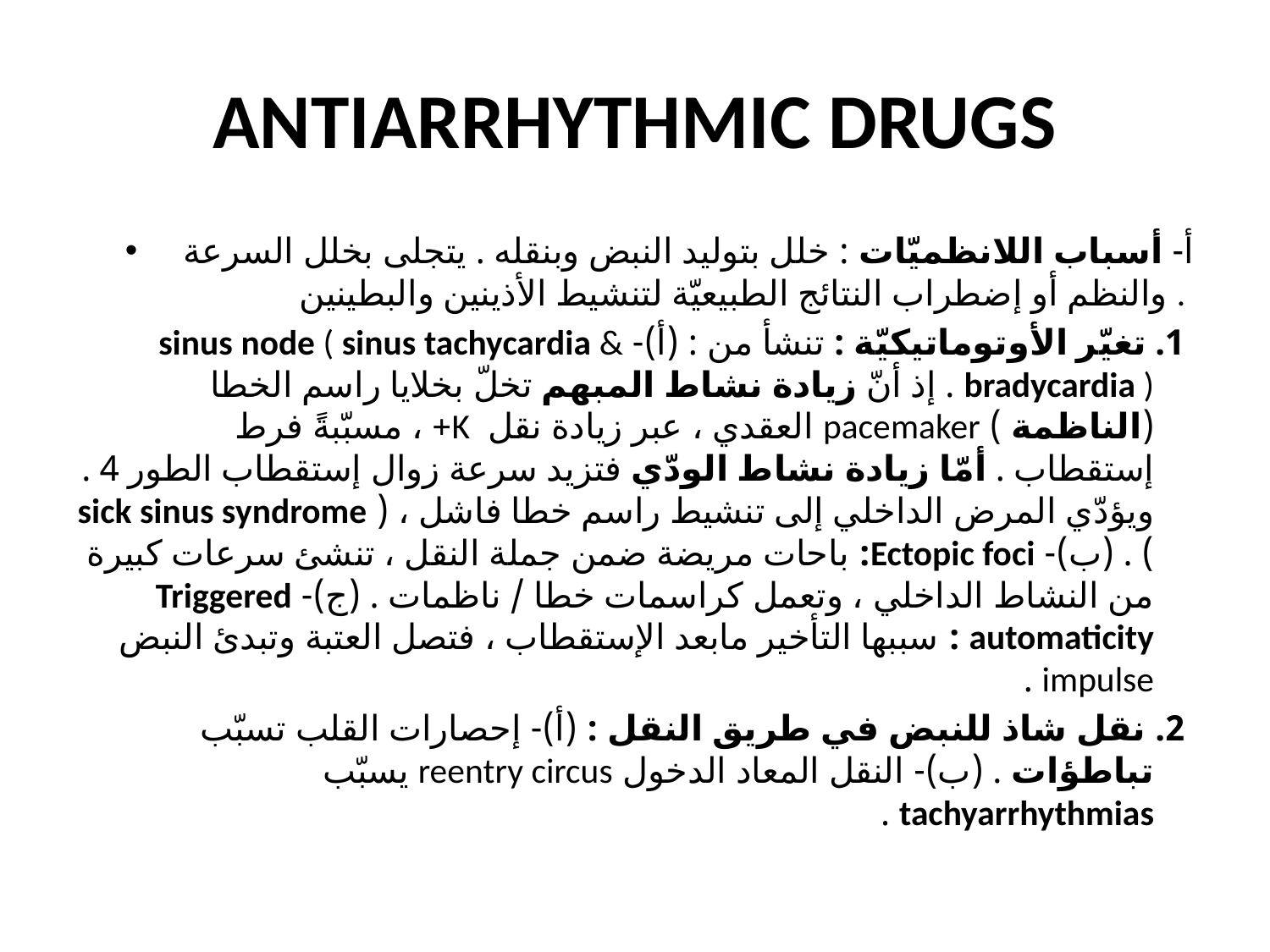

# ANTIARRHYTHMIC DRUGS
أ- أسباب اللانظميّات : خلل بتوليد النبض وبنقله . يتجلى بخلل السرعة والنظم أو إضطراب النتائج الطبيعيّة لتنشيط الأذينين والبطينين .
 1. تغيّر الأوتوماتيكيّة : تنشأ من : (أ)- sinus node ( sinus tachycardia & bradycardia ) . إذ أنّ زيادة نشاط المبهم تخلّ بخلايا راسم الخطا (الناظمة ) pacemaker العقدي ، عبر زيادة نقل  K+ ، مسبّبةً فرط إستقطاب . أمّا زيادة نشاط الودّي فتزيد سرعة زوال إستقطاب الطور 4 . ويؤدّي المرض الداخلي إلى تنشيط راسم خطا فاشل ، ( sick sinus syndrome ) . (ب)- Ectopic foci: باحات مريضة ضمن جملة النقل ، تنشئ سرعات كبيرة من النشاط الداخلي ، وتعمل كراسمات خطا / ناظمات . (ج)- Triggered automaticity : سببها التأخير مابعد الإستقطاب ، فتصل العتبة وتبدئ النبض impulse .
 2. نقل شاذ للنبض في طريق النقل : (أ)- إحصارات القلب تسبّب تباطؤات . (ب)- النقل المعاد الدخول reentry circus يسبّب tachyarrhythmias .